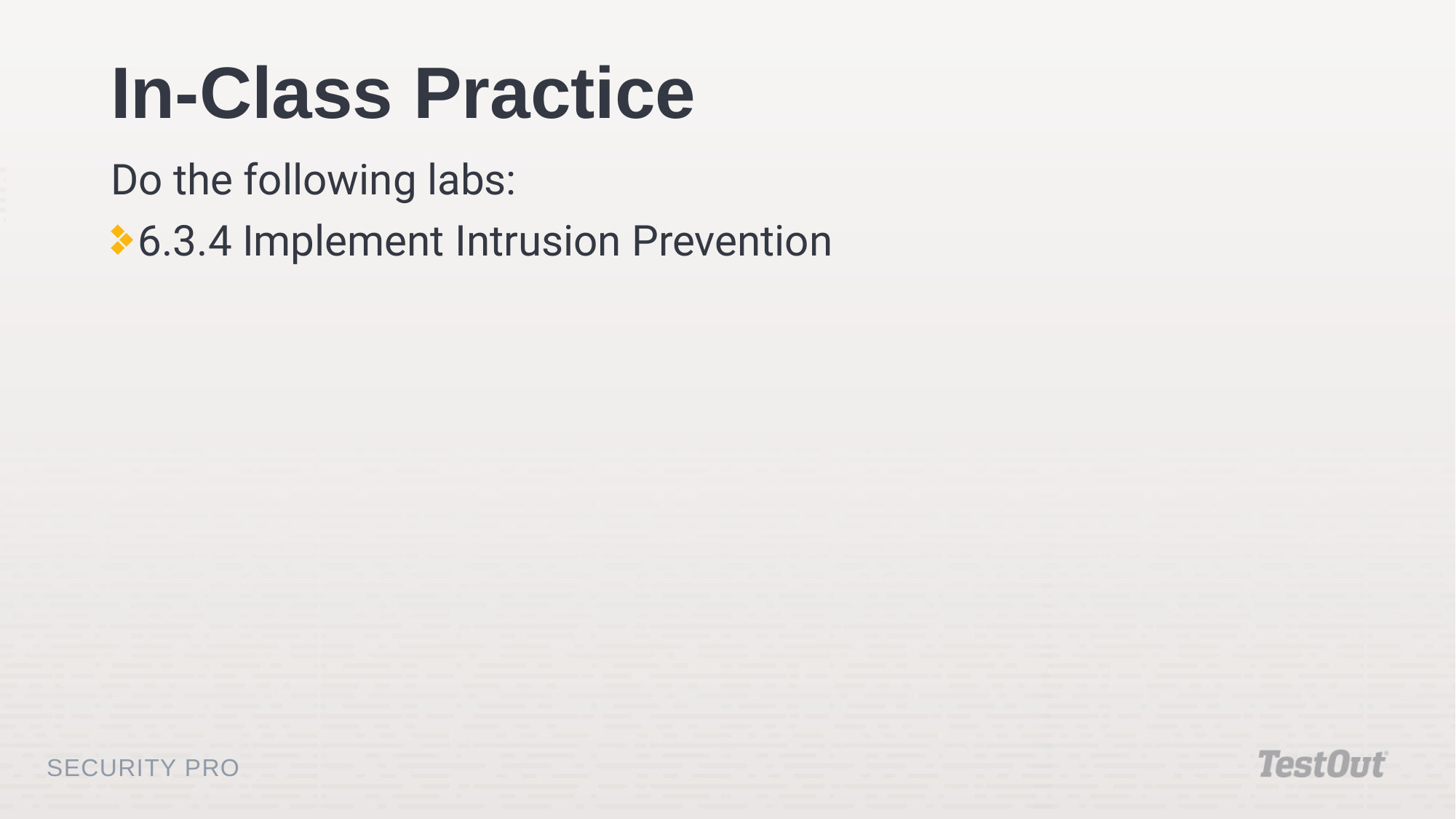

# In-Class Practice
Do the following labs:
6.3.4 Implement Intrusion Prevention
Security Pro